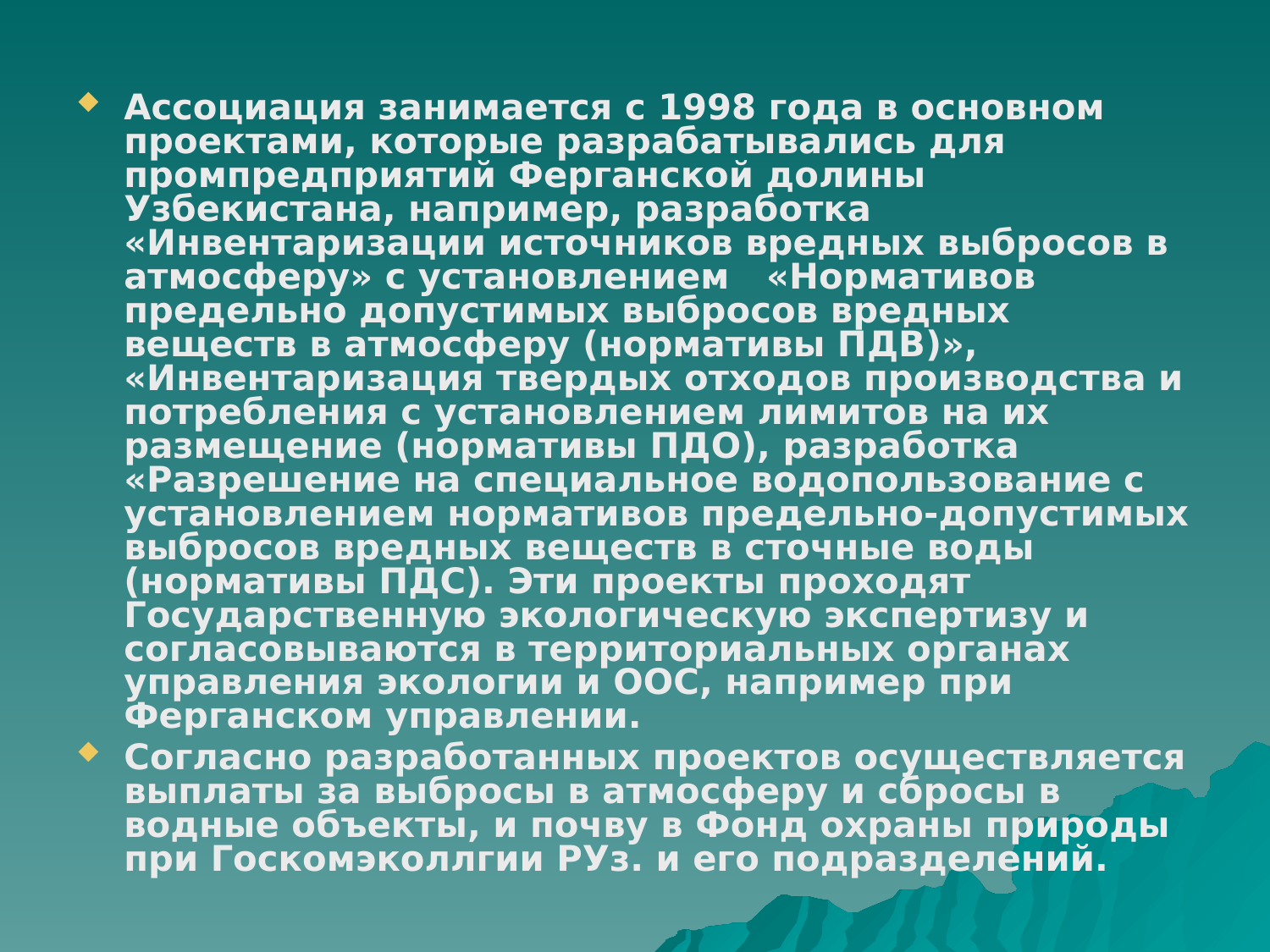

Ассоциация занимается с 1998 года в основном  проектами, которые разрабатывались для промпредприятий Ферганской долины Узбекистана, например, разработка «Инвентаризации источников вредных выбросов в атмосферу» с установлением   «Нормативов предельно допустимых выбросов вредных веществ в атмосферу (нормативы ПДВ)», «Инвентаризация твердых отходов производства и потребления с установлением лимитов на их размещение (нормативы ПДО), разработка «Разрешение на специальное водопользование с установлением нормативов предельно-допустимых выбросов вредных веществ в сточные воды (нормативы ПДС). Эти проекты проходят Государственную экологическую экспертизу и согласовываются в территориальных органах управления экологии и ООС, например при Ферганском управлении.
Согласно разработанных проектов осуществляется выплаты за выбросы в атмосферу и сбросы в водные объекты, и почву в Фонд охраны природы при Госкомэколлгии РУз. и его подразделений.